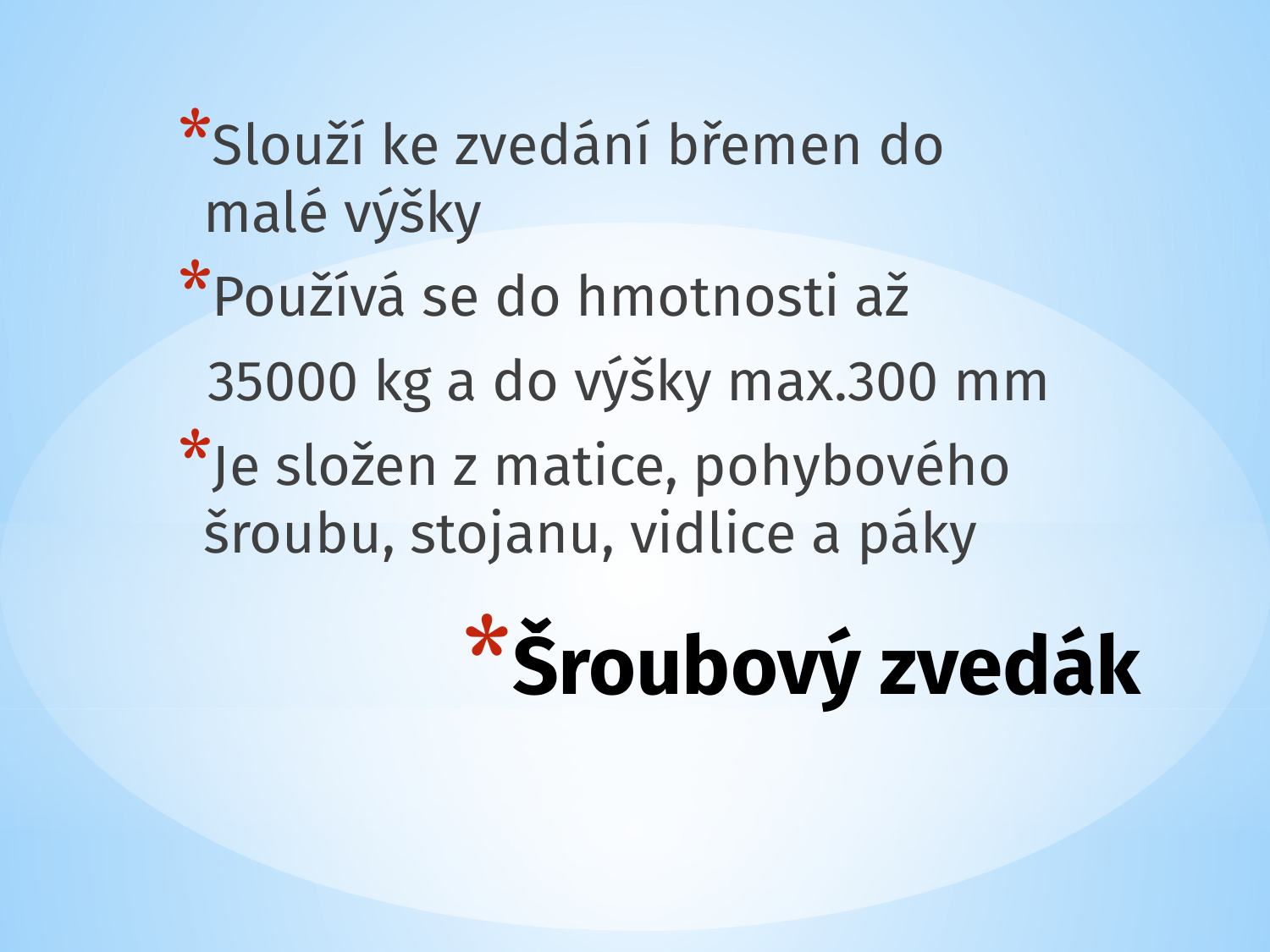

Slouží ke zvedání břemen do malé výšky
Používá se do hmotnosti až
  35000 kg a do výšky max.300 mm
Je složen z matice, pohybového šroubu, stojanu, vidlice a páky
# Šroubový zvedák